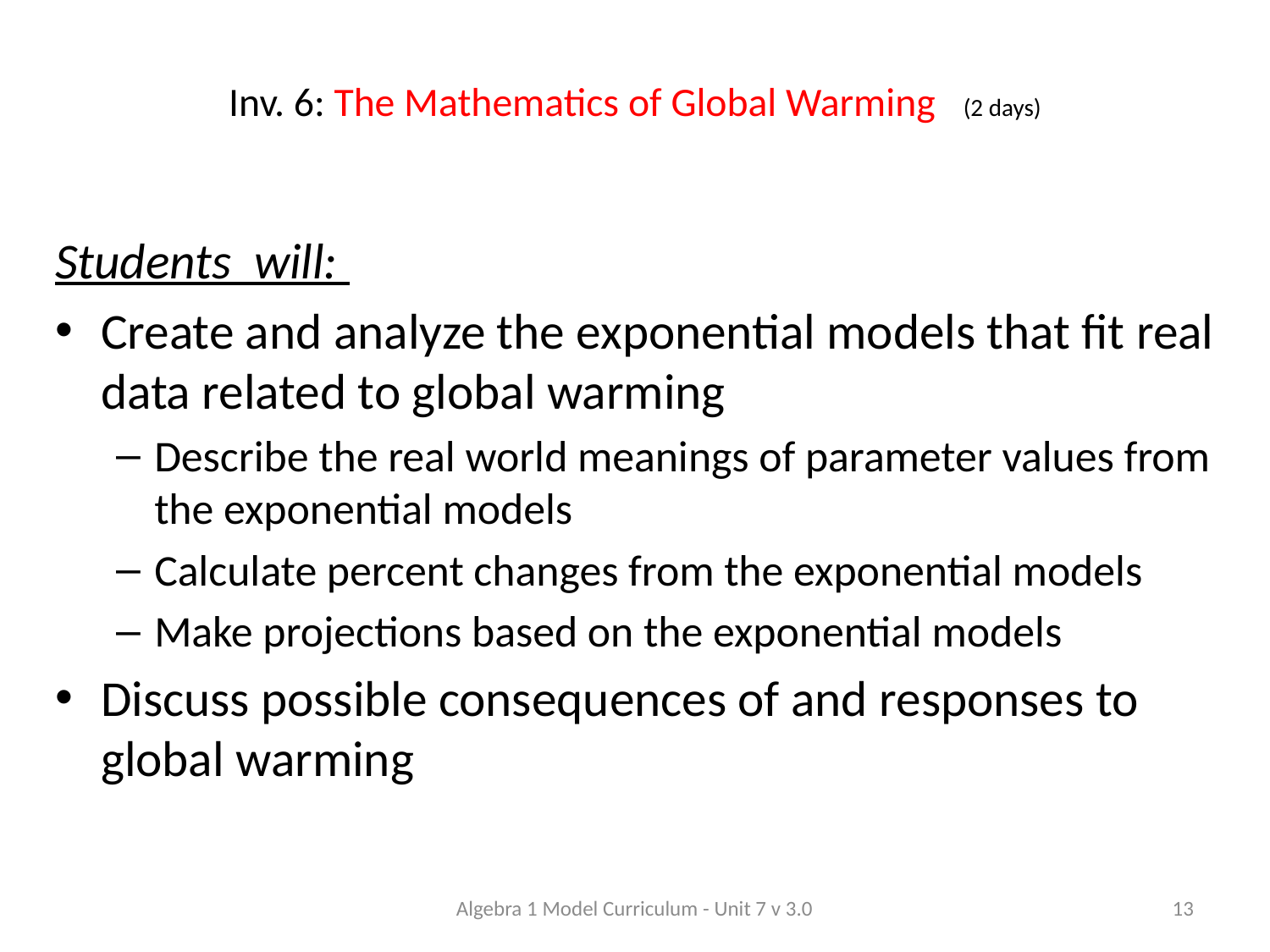

# Inv. 6: The Mathematics of Global Warming   (2 days)
Students  will:
Create and analyze the exponential models that fit real data related to global warming
Describe the real world meanings of parameter values from the exponential models
Calculate percent changes from the exponential models
Make projections based on the exponential models
Discuss possible consequences of and responses to global warming
Algebra 1 Model Curriculum - Unit 7 v 3.0
13